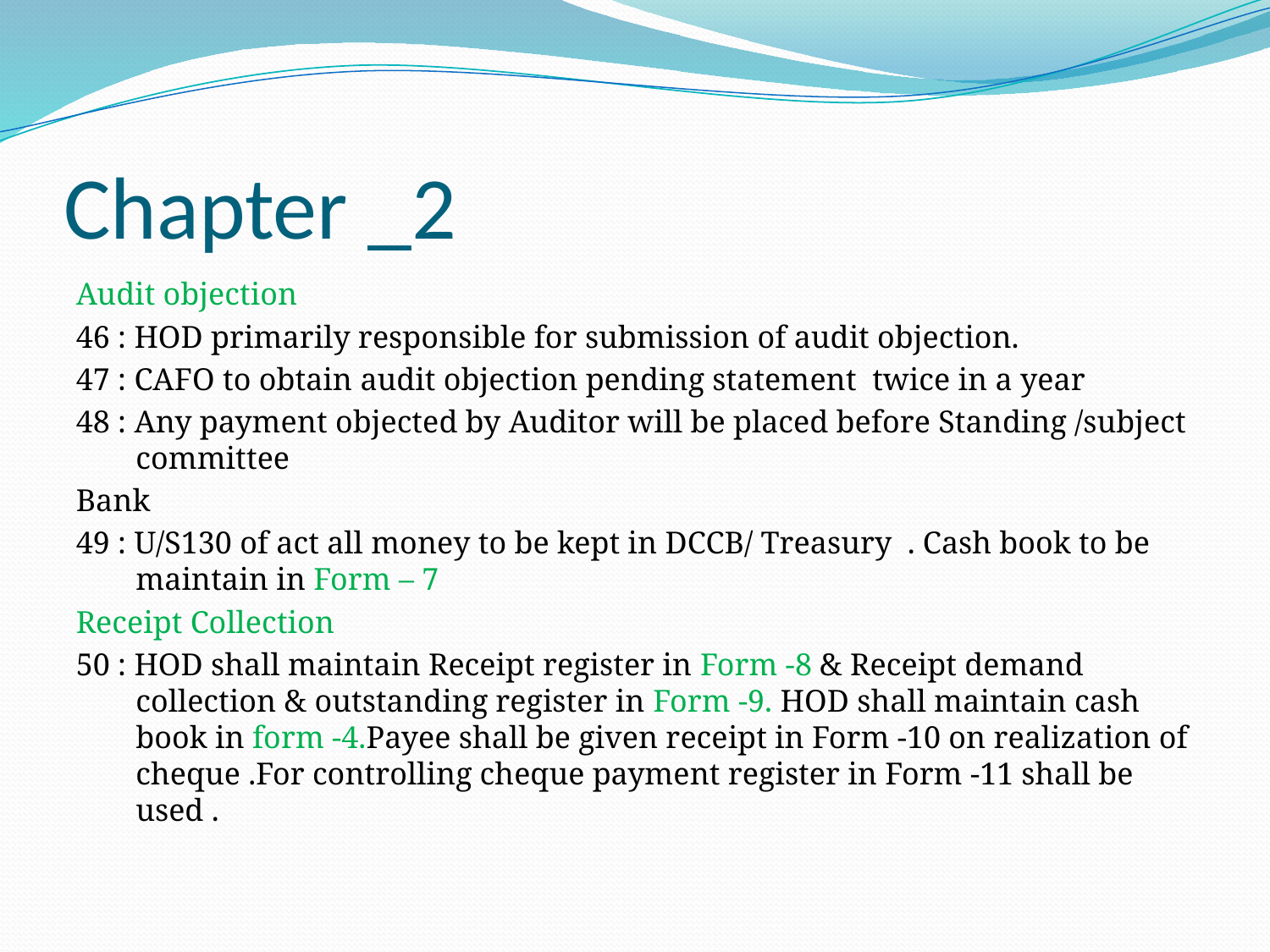

# Chapter _2
Audit objection
46 : HOD primarily responsible for submission of audit objection.
47 : CAFO to obtain audit objection pending statement  twice in a year
48 : Any payment objected by Auditor will be placed before Standing /subject committee
Bank
49 : U/S130 of act all money to be kept in DCCB/ Treasury  . Cash book to be maintain in Form – 7
Receipt Collection
50 : HOD shall maintain Receipt register in Form -8 & Receipt demand collection & outstanding register in Form -9. HOD shall maintain cash book in form -4.Payee shall be given receipt in Form -10 on realization of cheque .For controlling cheque payment register in Form -11 shall be used .